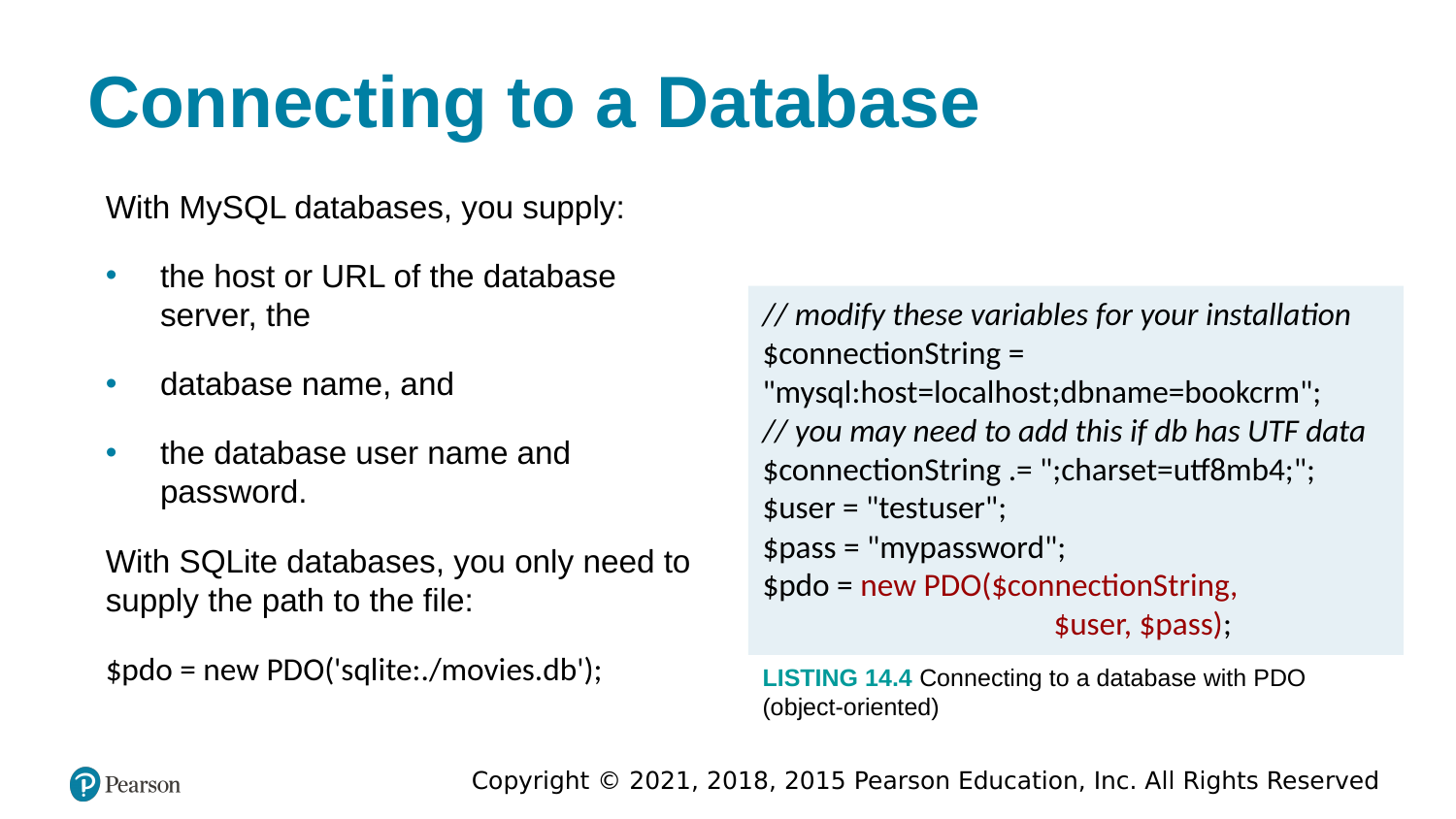

# Connecting to a Database
With MySQL databases, you supply:
the host or URL of the database server, the
database name, and
the database user name and password.
With SQLite databases, you only need to supply the path to the file:
$pdo = new PDO('sqlite:./movies.db');
// modify these variables for your installation
$connectionString = "mysql:host=localhost;dbname=bookcrm";
// you may need to add this if db has UTF data
$connectionString .= ";charset=utf8mb4;";
$user = "testuser";
$pass = "mypassword";
$pdo = new PDO($connectionString,
		$user, $pass);
LISTING 14.4 Connecting to a database with PDO (object-oriented)